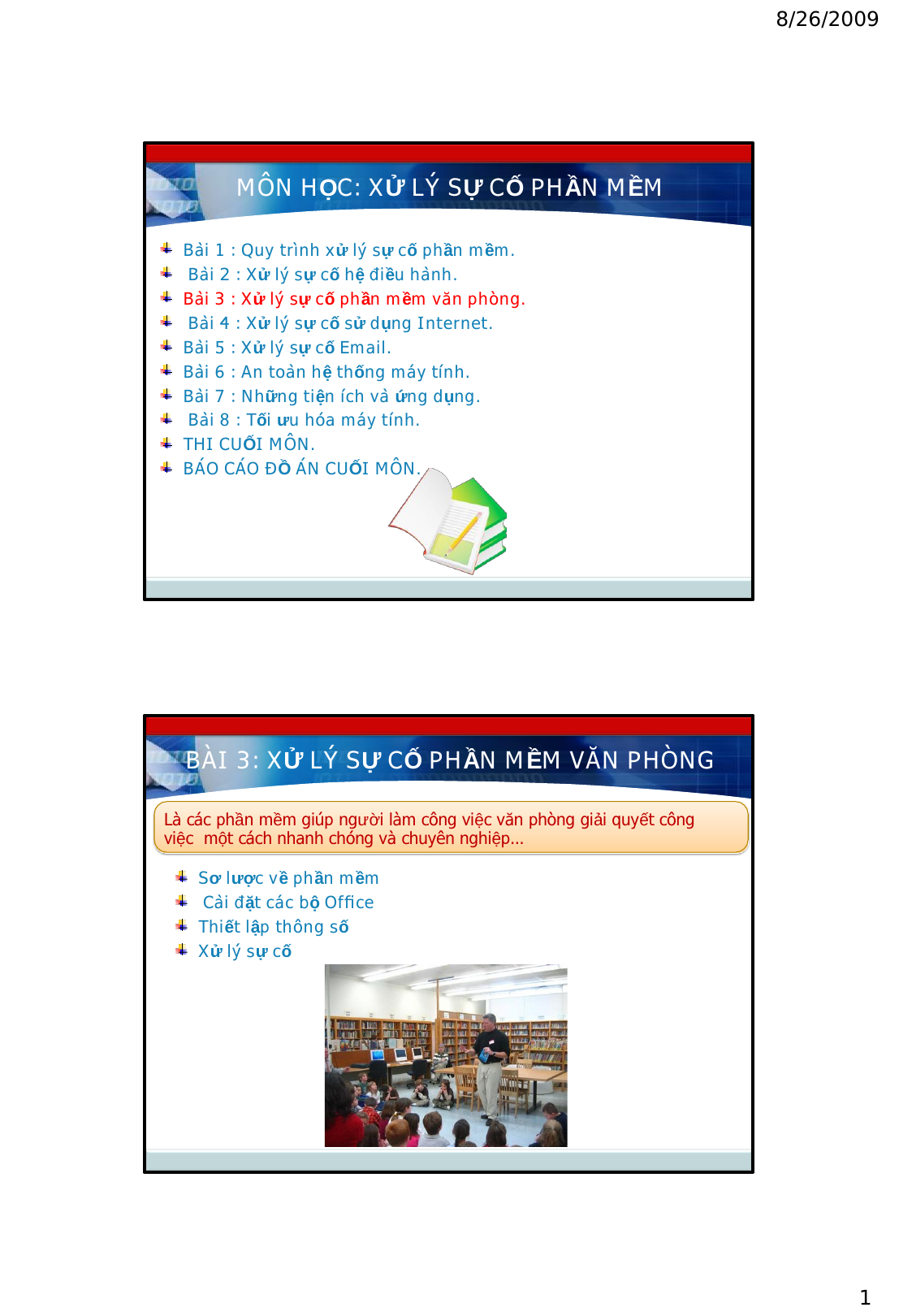

8/26/2009

MÔN HỌC: XỬ LÝ SỰ CỐ PHẦN MỀM

Bài 1 : Quy trình xử lý sự cố phần mềm.  Bài 2 : Xử lý sự cố hệ điều hành.
Bài 3 : Xử lý sự cố phần mềm văn phòng.  Bài 4 : Xử lý sự cố sử dụng Internet.
Bài 5 : Xử lý sự cố Email.
Bài 6 : An toàn hệ thống máy tính.  Bài 7 : Những tiện ích và ứng dụng.  Bài 8 : Tối ưu hóa máy tính.
THI CUỐI MÔN.
BÁO CÁO ĐỒ ÁN CUỐI MÔN.

BÀI 3: XỬ LÝ SỰ CỐ PHẦN MỀM VĂN PHÒNG

Là các phần mềm giúp người làm công việc văn phòng giải quyết công việc  một cách nhanh chóng và chuyên nghiệp…
Sơ lược về phần mềm  Cài đặt các bộ Office  Thiết lập thông số
Xử lý sự cố

1